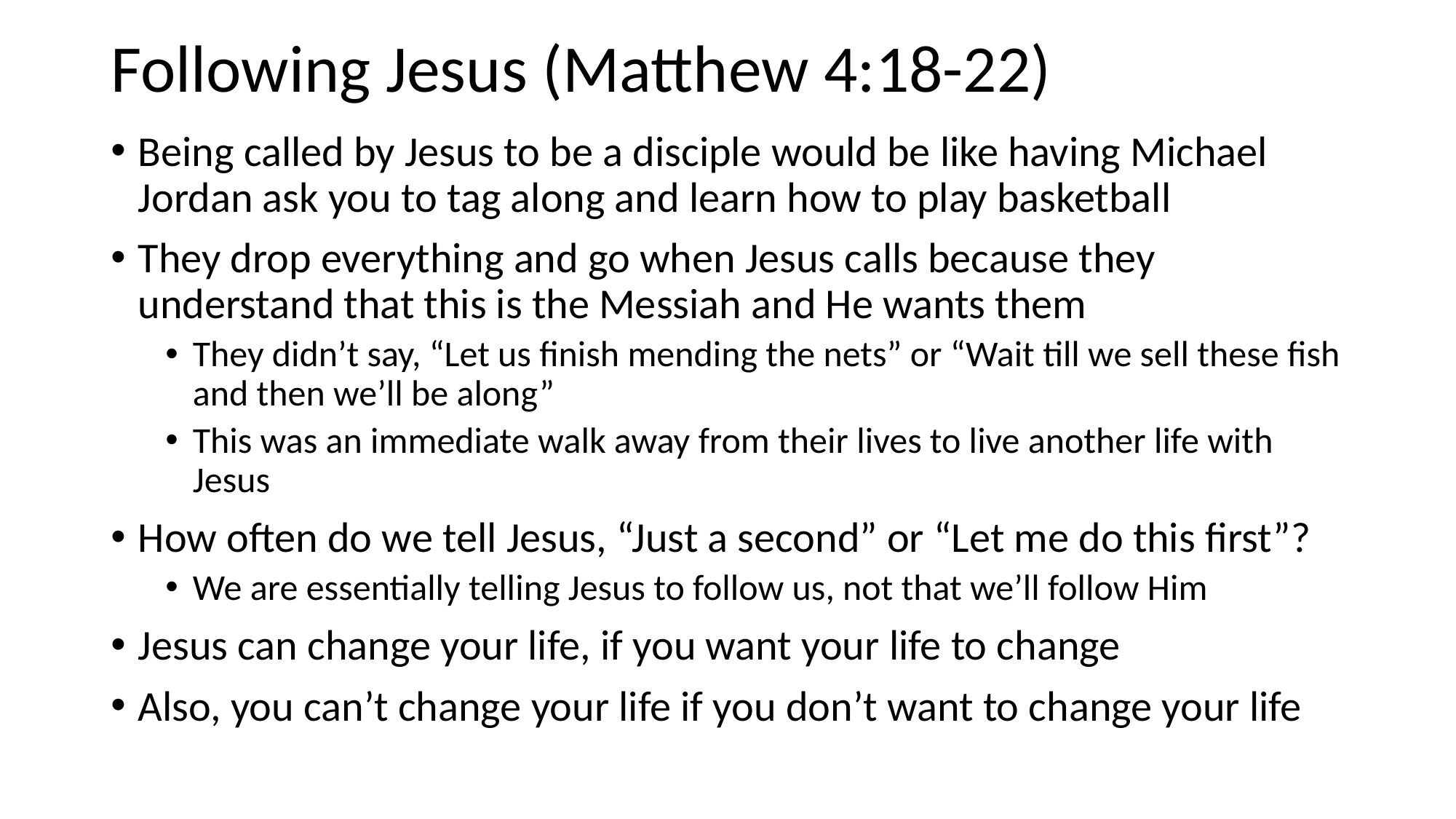

# Following Jesus (Matthew 4:18-22)
Being called by Jesus to be a disciple would be like having Michael Jordan ask you to tag along and learn how to play basketball
They drop everything and go when Jesus calls because they understand that this is the Messiah and He wants them
They didn’t say, “Let us finish mending the nets” or “Wait till we sell these fish and then we’ll be along”
This was an immediate walk away from their lives to live another life with Jesus
How often do we tell Jesus, “Just a second” or “Let me do this first”?
We are essentially telling Jesus to follow us, not that we’ll follow Him
Jesus can change your life, if you want your life to change
Also, you can’t change your life if you don’t want to change your life